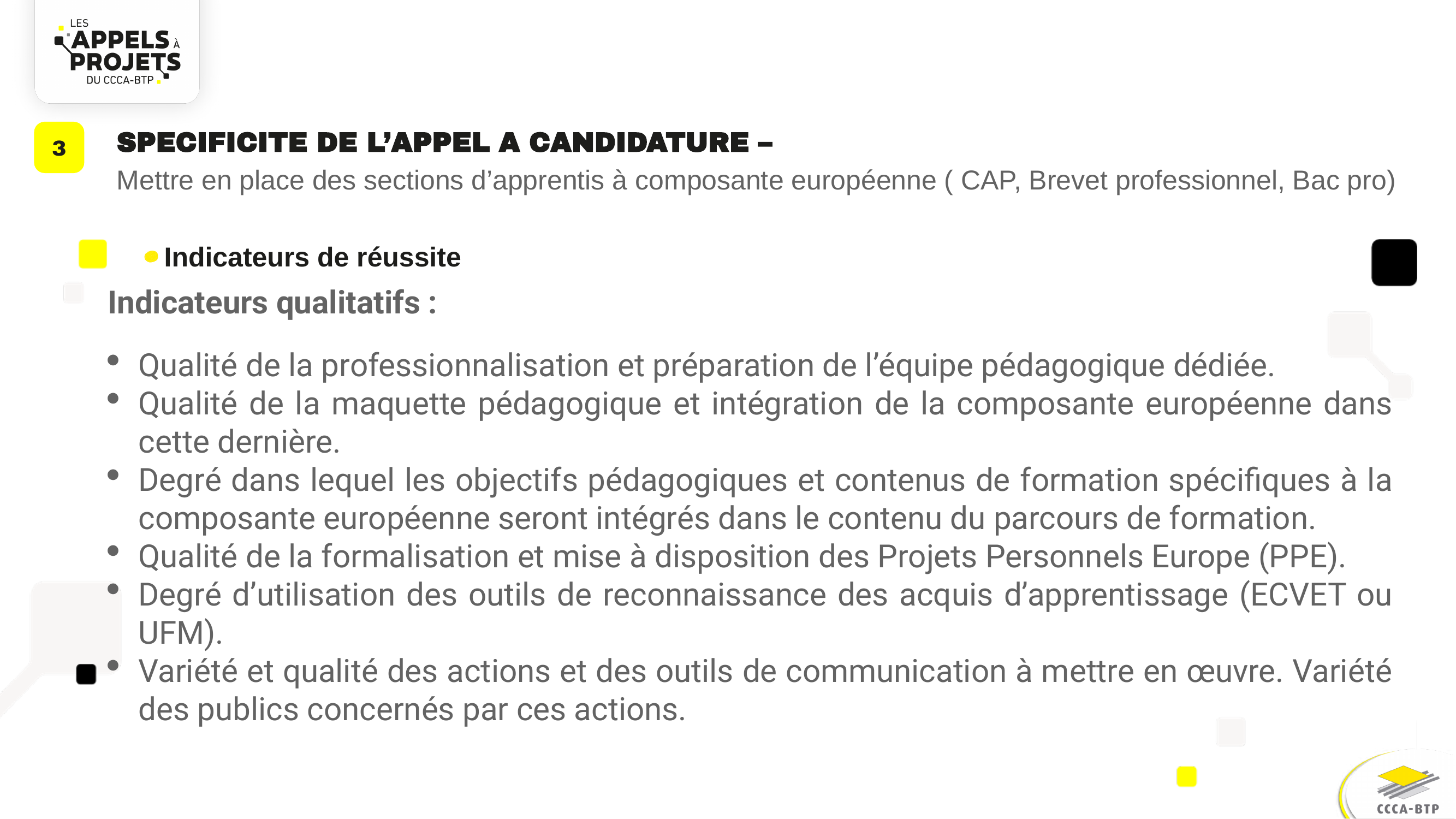

3

SPECIFICITE DE L’APPEL A CANDIDATURE –
Mettre en place des sections d’apprentis à composante européenne ( CAP, Brevet professionnel, Bac pro)

Indicateurs de réussite
Indicateurs qualitatifs :

Qualité de la professionnalisation et préparation de l’équipe pédagogique dédiée.
Qualité de la maquette pédagogique et intégration de la composante européenne dans cette dernière.
Degré dans lequel les objectifs pédagogiques et contenus de formation spécifiques à la composante européenne seront intégrés dans le contenu du parcours de formation.
Qualité de la formalisation et mise à disposition des Projets Personnels Europe (PPE).
Degré d’utilisation des outils de reconnaissance des acquis d’apprentissage (ECVET ou UFM).
Variété et qualité des actions et des outils de communication à mettre en œuvre. Variété des publics concernés par ces actions.